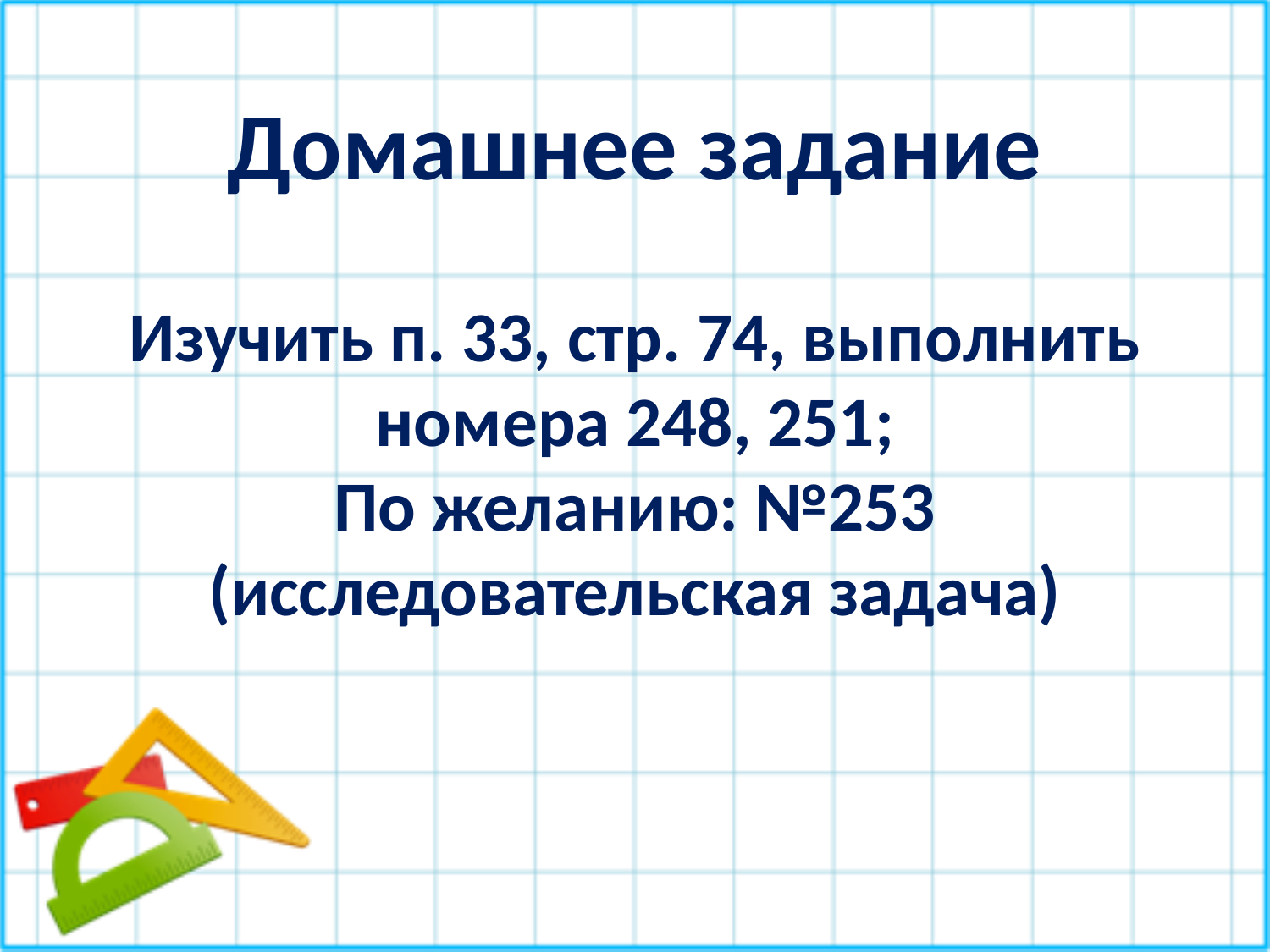

# Домашнее задание Изучить п. 33, стр. 74, выполнить номера 248, 251; По желанию: №253 (исследовательская задача)